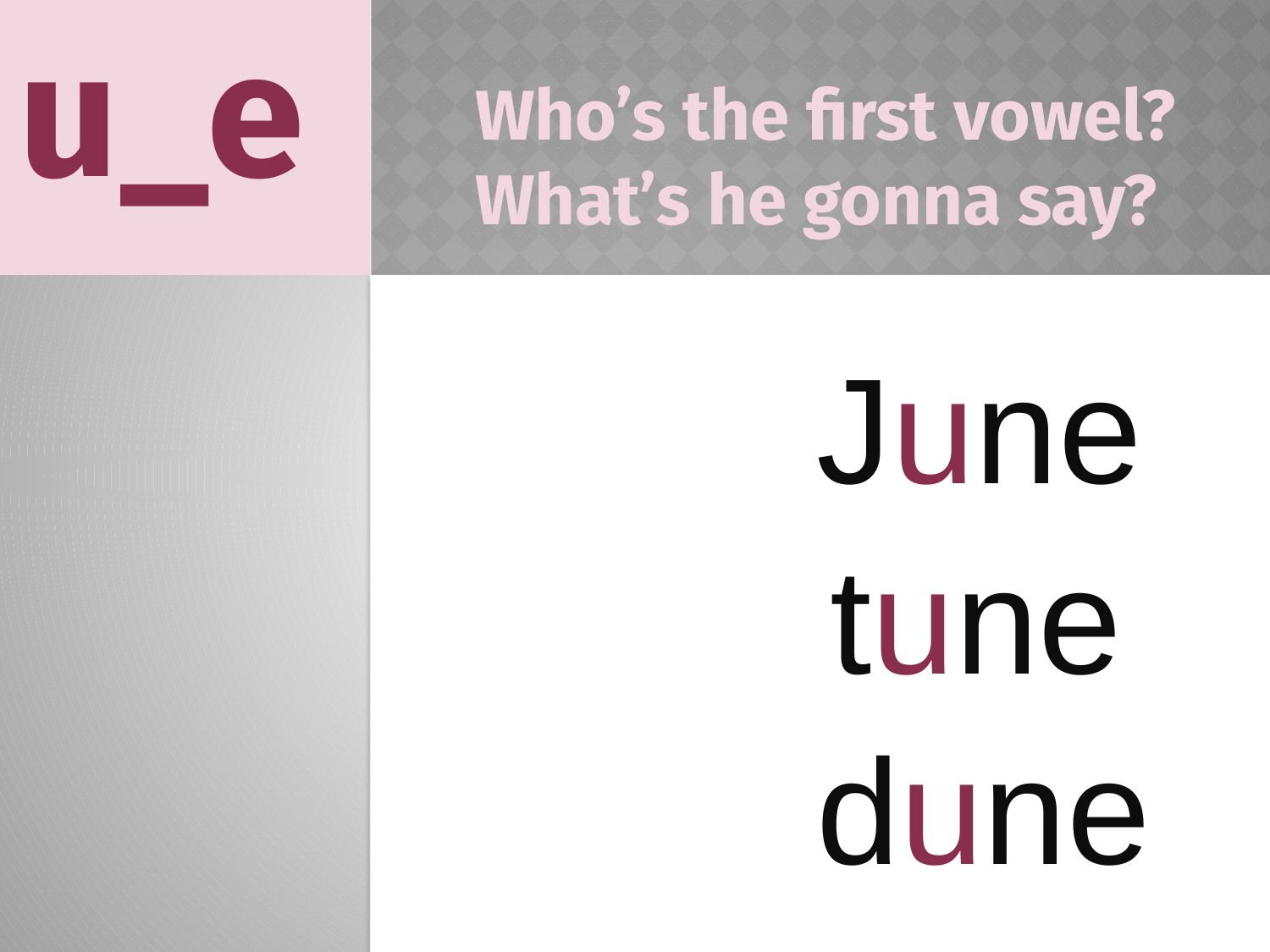

u_e

Who’s the first vowel?
What’s he gonna say?

June
tune
dune